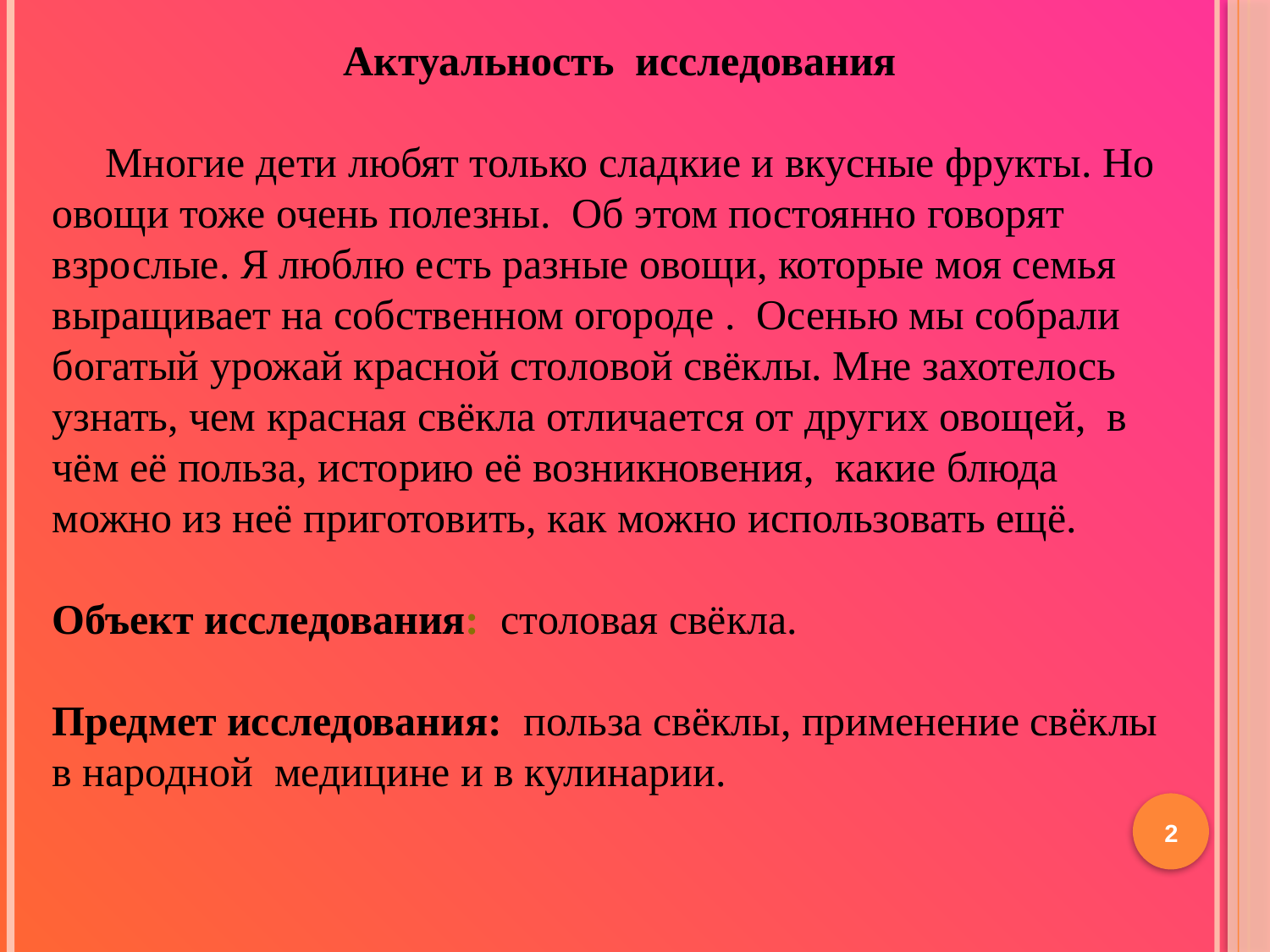

Актуальность  исследования

     Многие дети любят только сладкие и вкусные фрукты. Но овощи тоже очень полезны.  Об этом постоянно говорят взрослые. Я люблю есть разные овощи, которые моя семья выращивает на собственном огороде .  Осенью мы собрали богатый урожай красной столовой свёклы. Мне захотелось узнать, чем красная свёкла отличается от других овощей,  в чём её польза, историю её возникновения,  какие блюда можно из неё приготовить, как можно использовать ещё.

Объект исследования:  столовая свёкла.

Предмет исследования:  польза свёклы, применение свёклы в народной  медицине и в кулинарии.

2